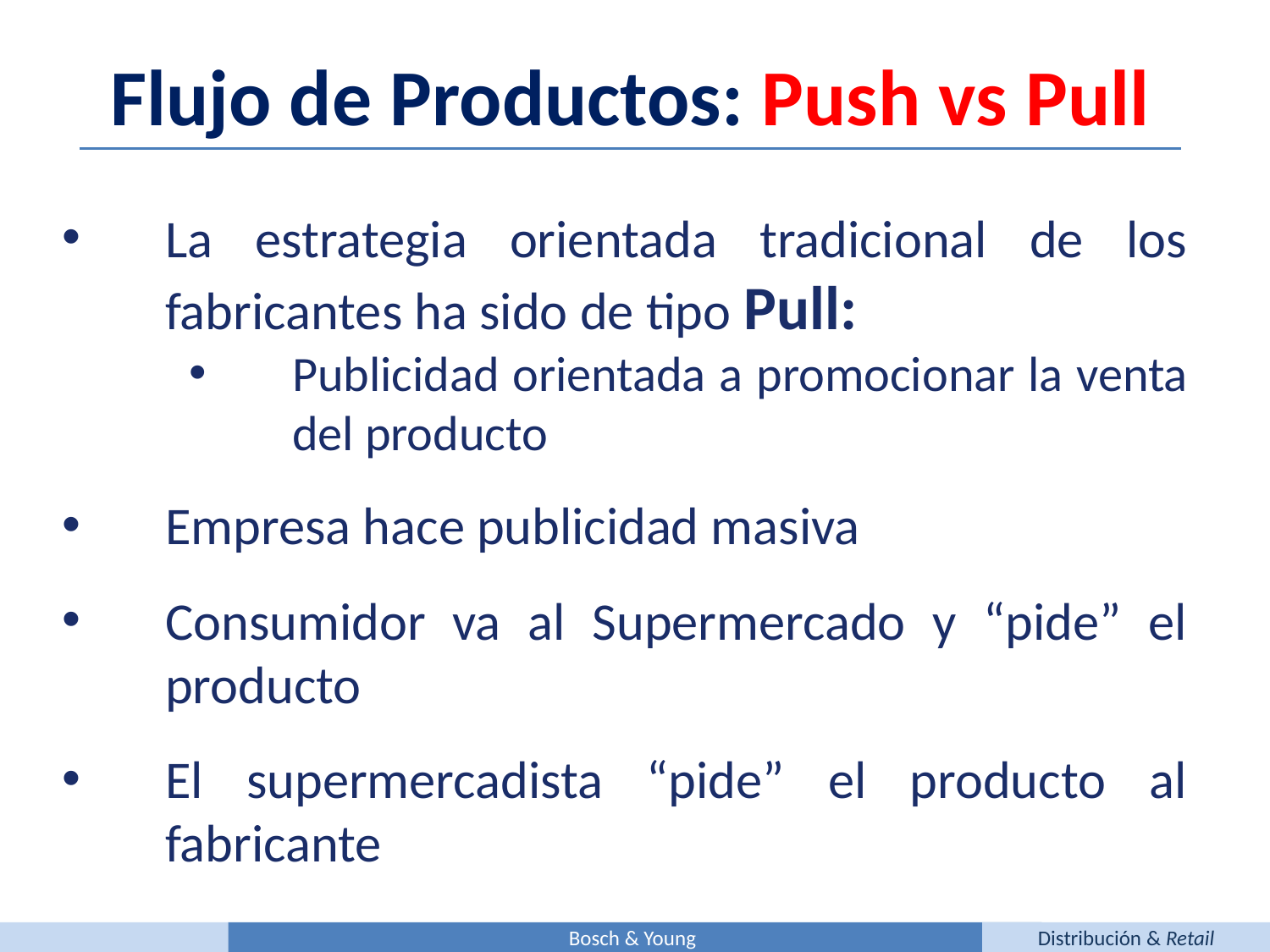

Flujo de Productos: Push vs Pull
La estrategia orientada tradicional de los fabricantes ha sido de tipo Pull:
Publicidad orientada a promocionar la venta del producto

Empresa hace publicidad masiva

Consumidor va al Supermercado y “pide” el producto

El supermercadista “pide” el producto al fabricante

Bosch & Young
Distribución & Retail